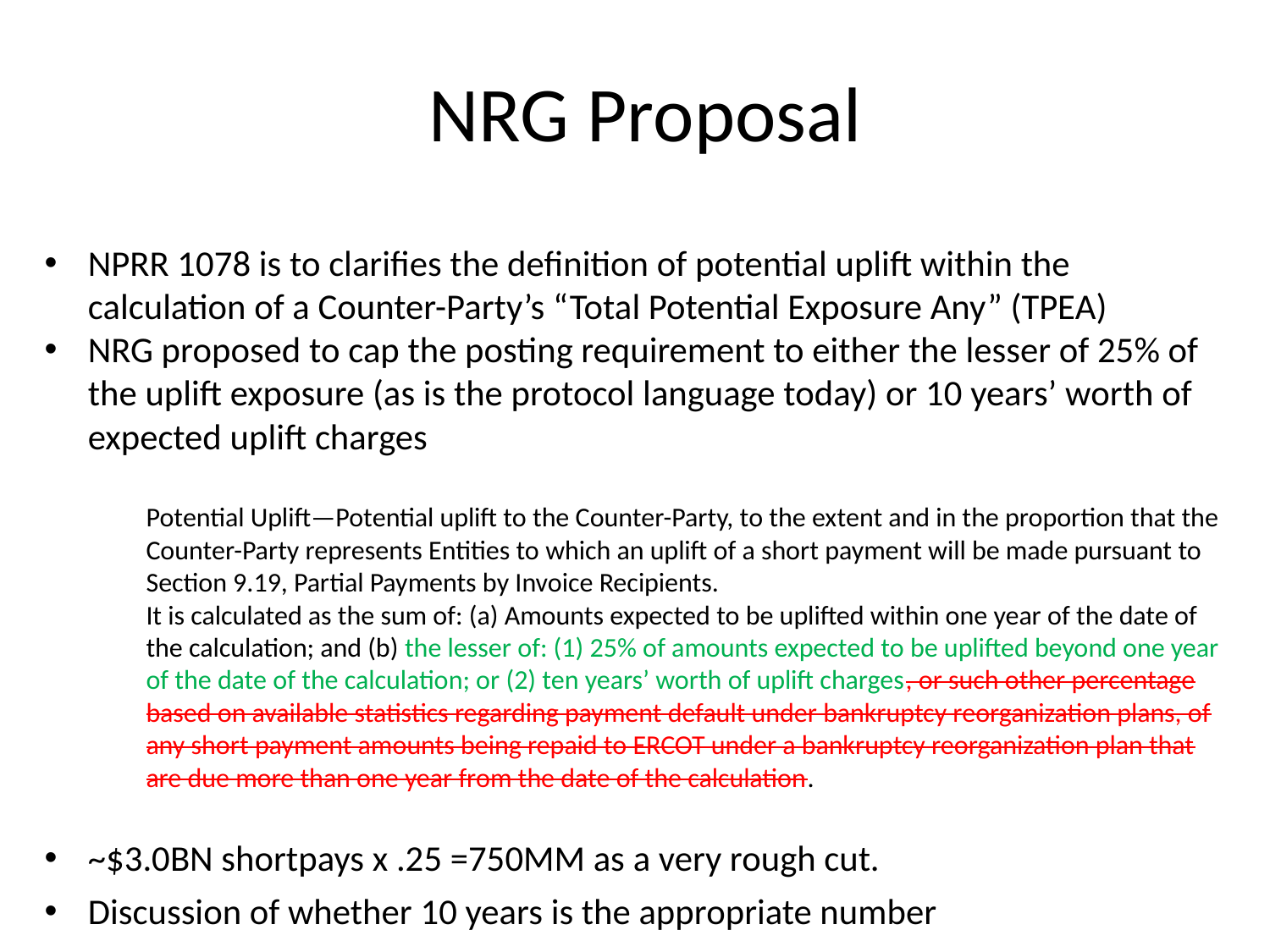

# NRG Proposal

NPRR 1078 is to clarifies the definition of potential uplift within the calculation of a Counter-Party’s “Total Potential Exposure Any” (TPEA)
NRG proposed to cap the posting requirement to either the lesser of 25% of the uplift exposure (as is the protocol language today) or 10 years’ worth of expected uplift charges

Potential Uplift—Potential uplift to the Counter-Party, to the extent and in the proportion that the Counter-Party represents Entities to which an uplift of a short payment will be made pursuant to Section 9.19, Partial Payments by Invoice Recipients.
It is calculated as the sum of: (a) Amounts expected to be uplifted within one year of the date of the calculation; and (b) the lesser of: (1) 25% of amounts expected to be uplifted beyond one year of the date of the calculation; or (2) ten years’ worth of uplift charges, or such other percentage based on available statistics regarding payment default under bankruptcy reorganization plans, of any short payment amounts being repaid to ERCOT under a bankruptcy reorganization plan that are due more than one year from the date of the calculation.

~$3.0BN shortpays x .25 =750MM as a very rough cut.
Discussion of whether 10 years is the appropriate number